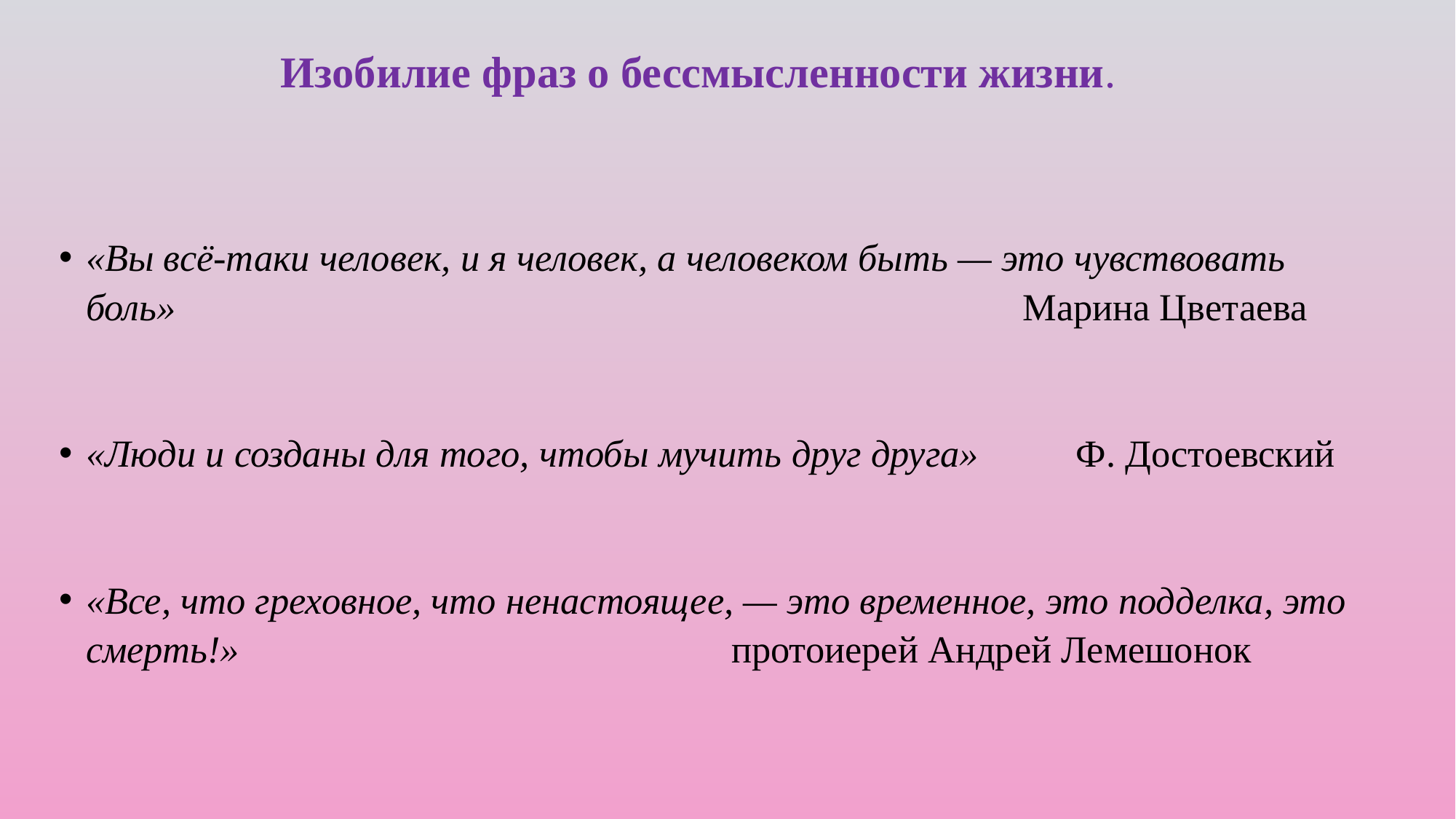

# Изобилие фраз о бессмысленности жизни.

«Вы всё-таки человек, и я человек, а человеком быть — это чувствовать боль»                                                                                        Марина Цветаева

«Люди и созданы для того, чтобы мучить друг друга»          Ф. Достоевский

«Все, что греховное, что ненастоящее, — это временное, это подделка, это смерть!»                                                   протоиерей Андрей Лемешонок